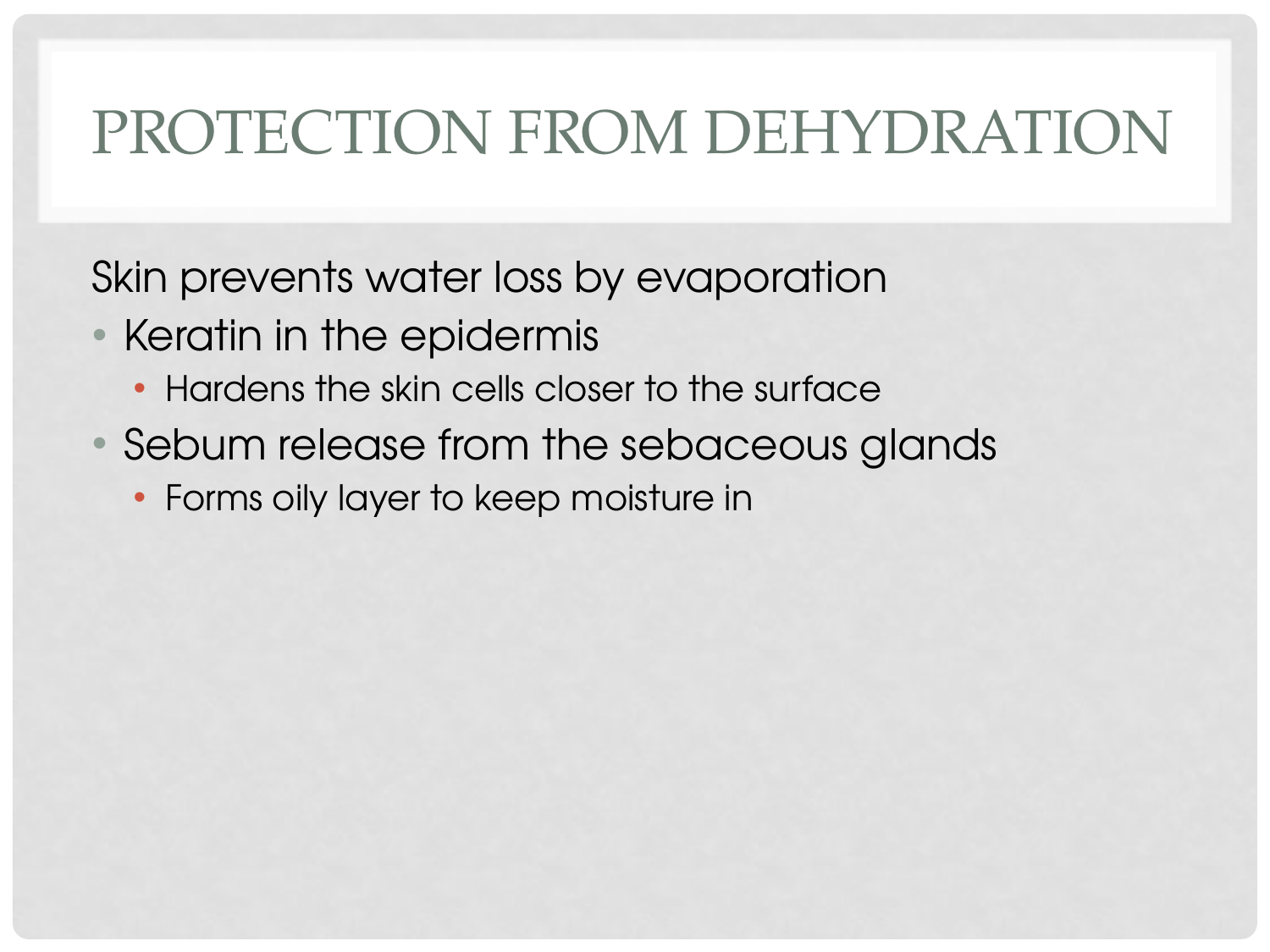

# Protection from dehydration
Skin prevents water loss by evaporation
Keratin in the epidermis
Hardens the skin cells closer to the surface
Sebum release from the sebaceous glands
Forms oily layer to keep moisture in